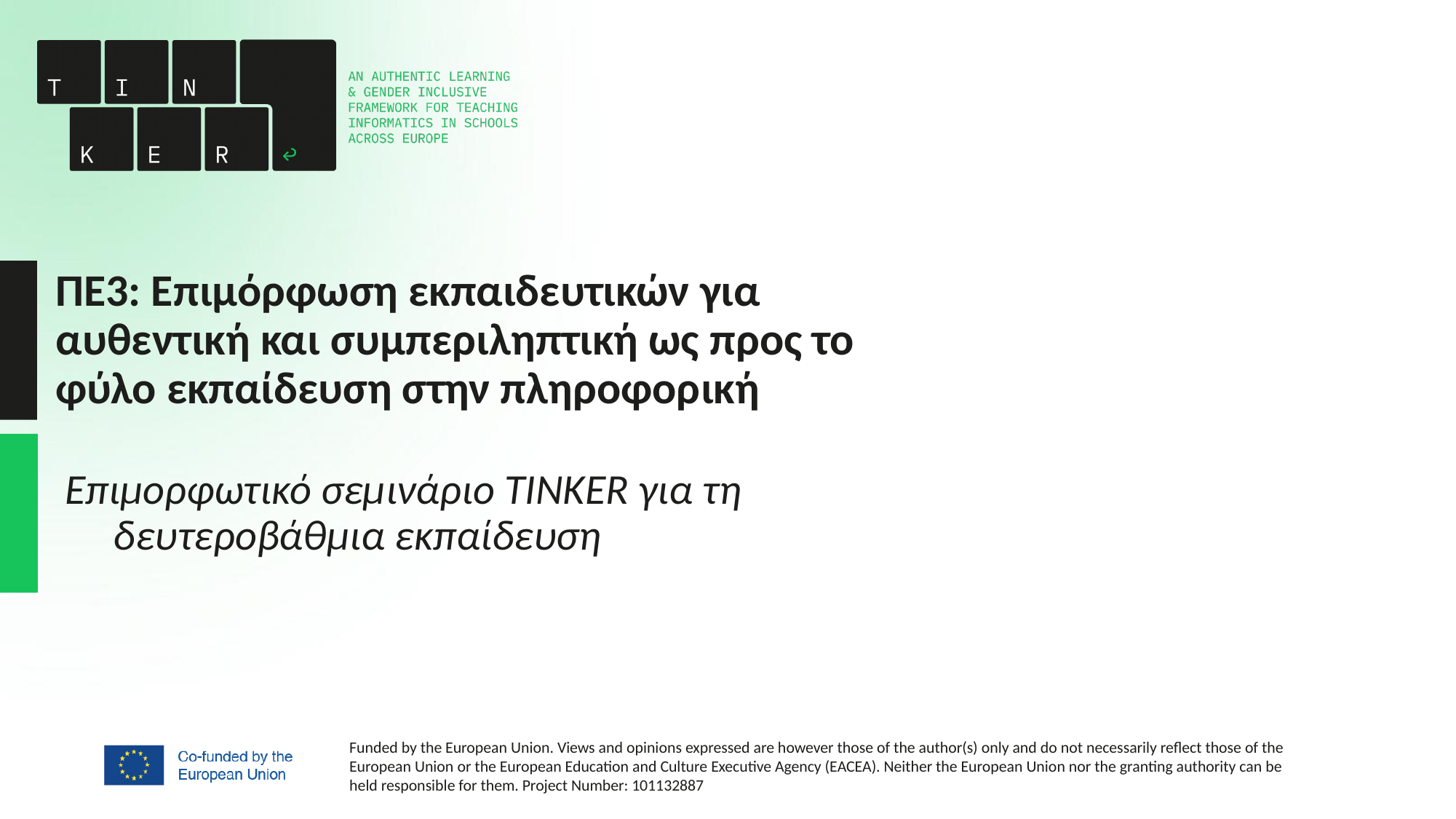

# ΠΕ3: Επιμόρφωση εκπαιδευτικών για
αυθεντική και συμπεριληπτική ως προς το
φύλο εκπαίδευση στην πληροφορική
Επιμορφωτικό σεμινάριο TINKER για τη δευτεροβάθμια εκπαίδευση